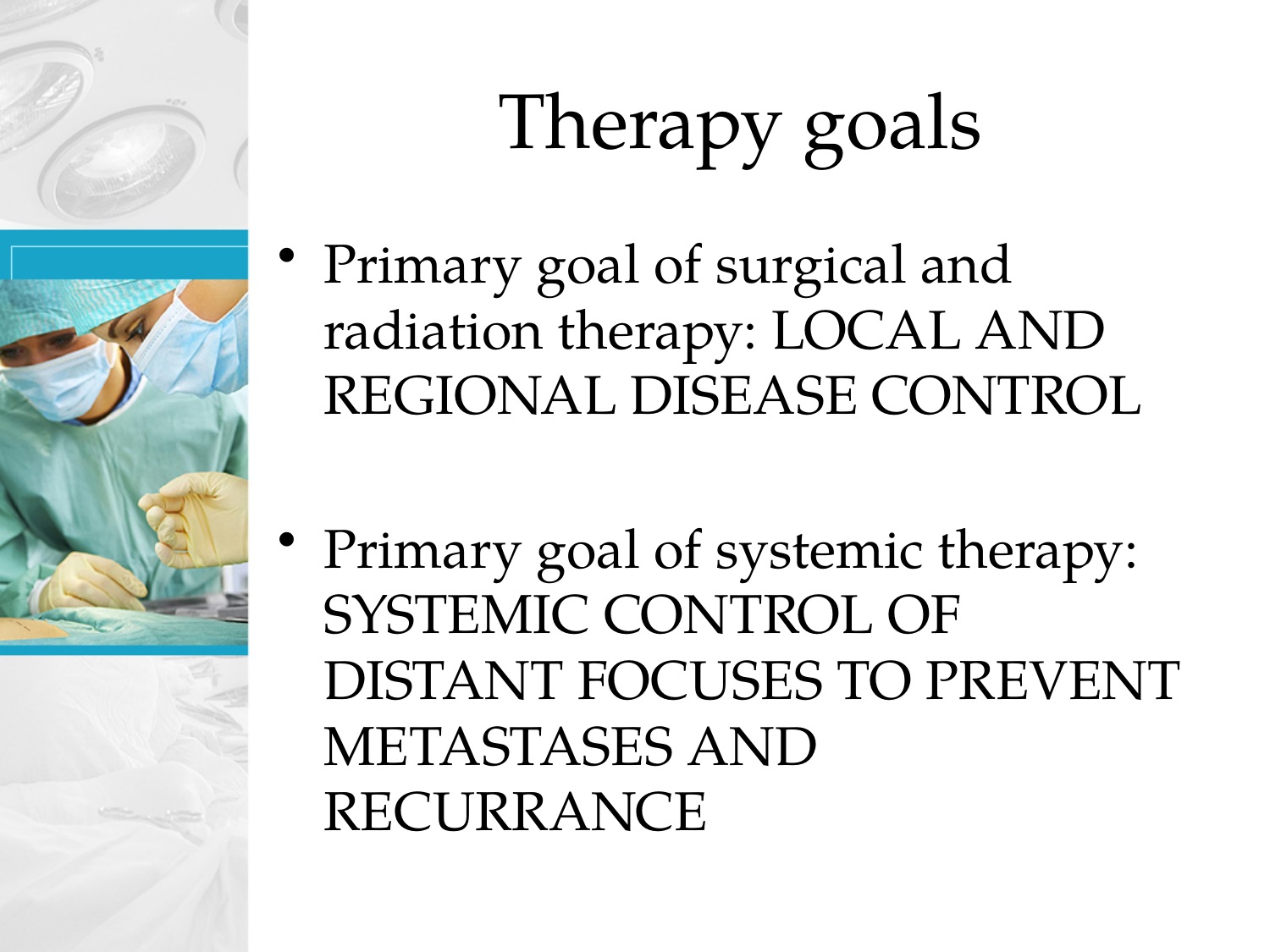

# Therapy goals
Primary goal of surgical and radiation therapy: Local and regional disease control

Primary goal of systemic therapy: SYSTEMIC CONTROL OF DISTANT FOCUSES TO PREVENT METASTASES AND RECURRANCE